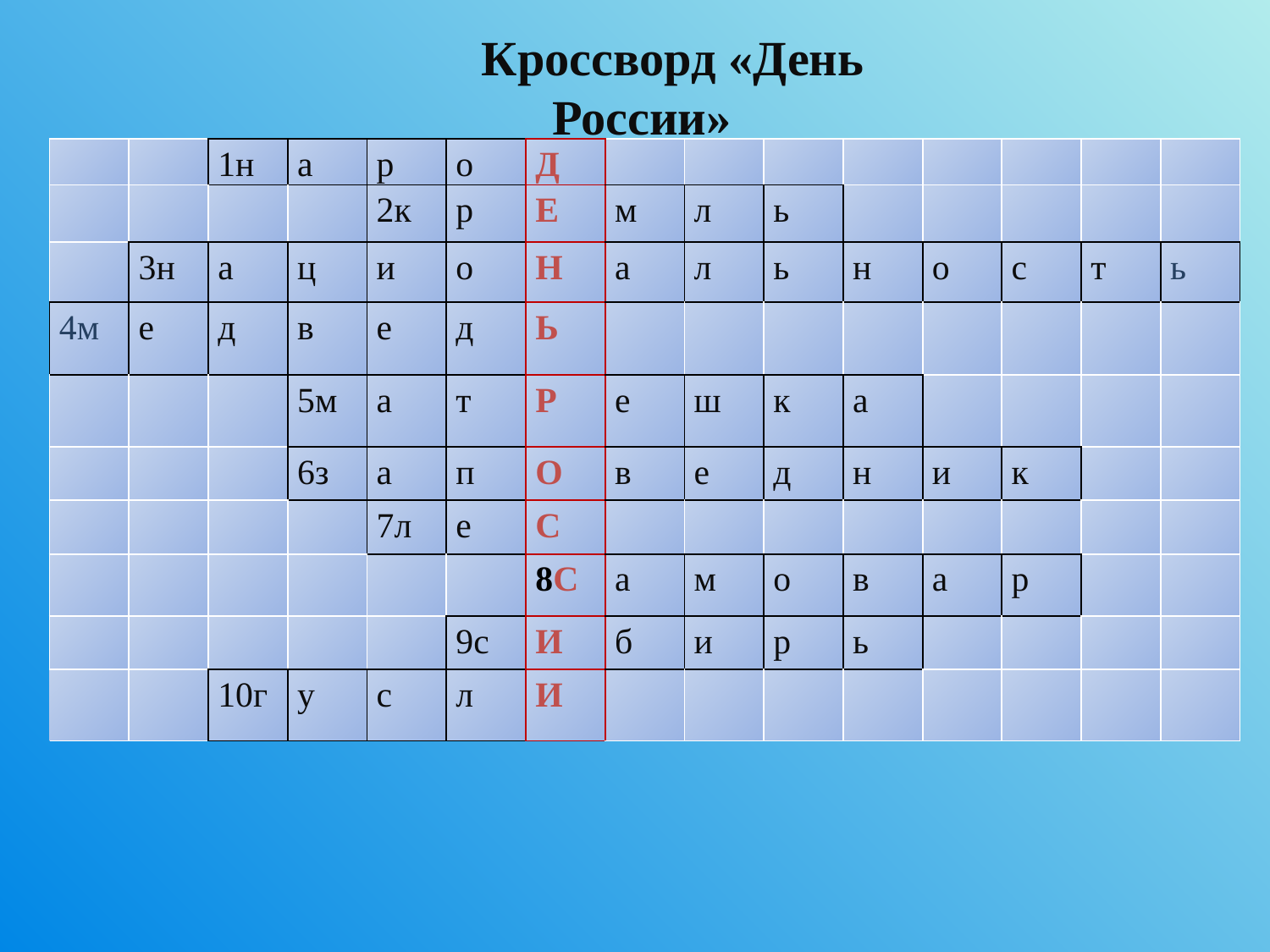

Кроссворд «День России»
|  |  | 1н | а | р | о | Д |  |  |  |  |  |  |  |  |
| --- | --- | --- | --- | --- | --- | --- | --- | --- | --- | --- | --- | --- | --- | --- |
|  |  |  |  | 2к | р | Е | м | л | ь |  |  |  |  |  |
|  | 3н | а | ц | и | о | Н | а | л | ь | н | о | с | т | ь |
| 4м | е | д | в | е | д | Ь |  |  |  |  |  |  |  |  |
|  |  |  | 5м | а | т | Р | е | ш | к | а |  |  |  |  |
|  |  |  | 6з | а | п | О | в | е | д | н | и | к |  |  |
|  |  |  |  | 7л | е | С |  |  |  |  |  |  |  |  |
|  |  |  |  |  |  | 8С | а | м | о | в | а | р |  |  |
|  |  |  |  |  | 9с | И | б | и | р | ь |  |  |  |  |
|  |  | 10г | у | с | л | И |  |  |  |  |  |  |  |  |